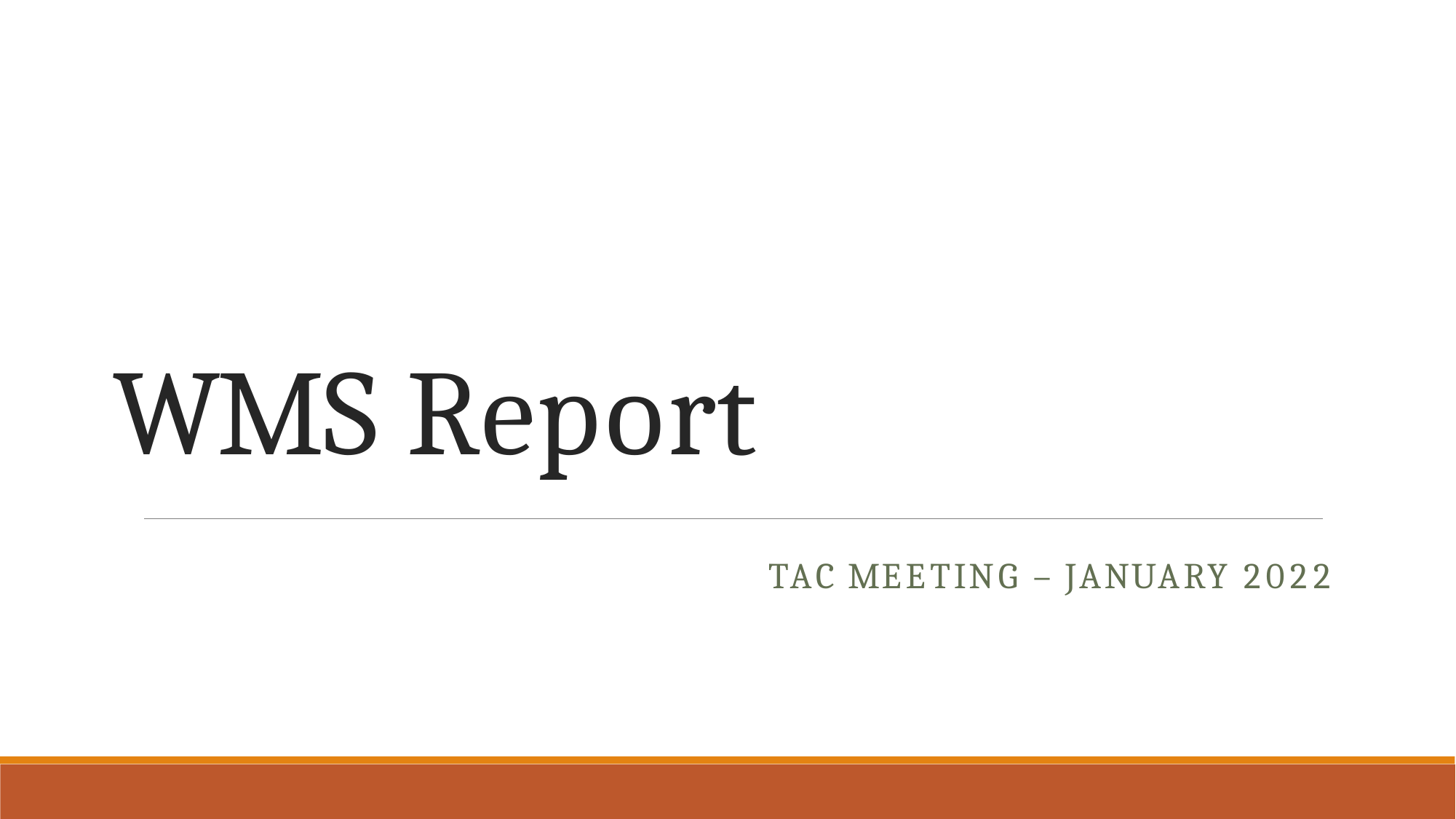

# WMS Report
TAC Meeting – January 2022